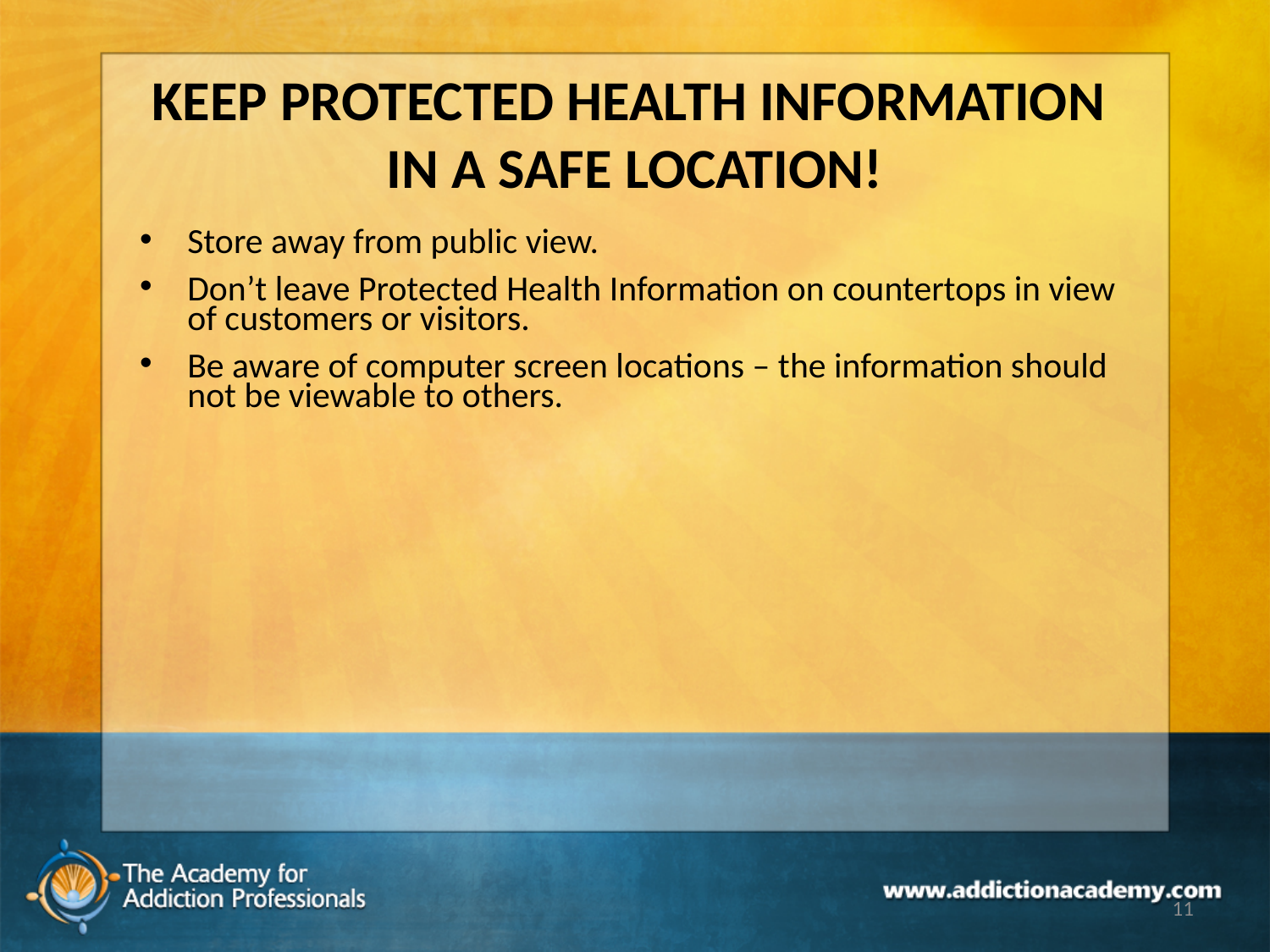

# KEEP PROTECTED HEALTH INFORMATION IN A SAFE LOCATION!
Store away from public view.
Don’t leave Protected Health Information on countertops in view of customers or visitors.
Be aware of computer screen locations – the information should not be viewable to others.

11